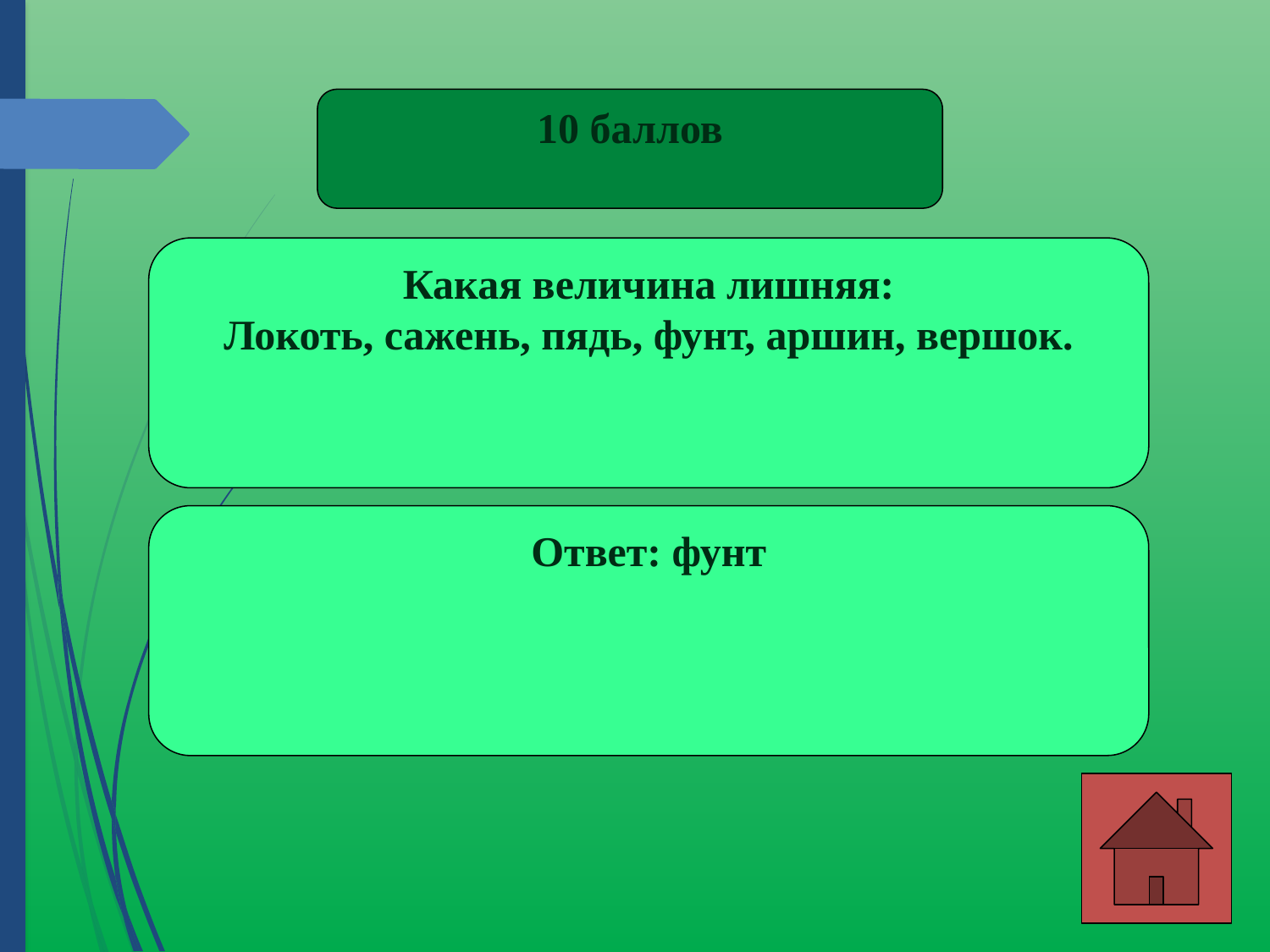

10 баллов
Какая величина лишняя:
Локоть, сажень, пядь, фунт, аршин, вершок.
Ответ: фунт